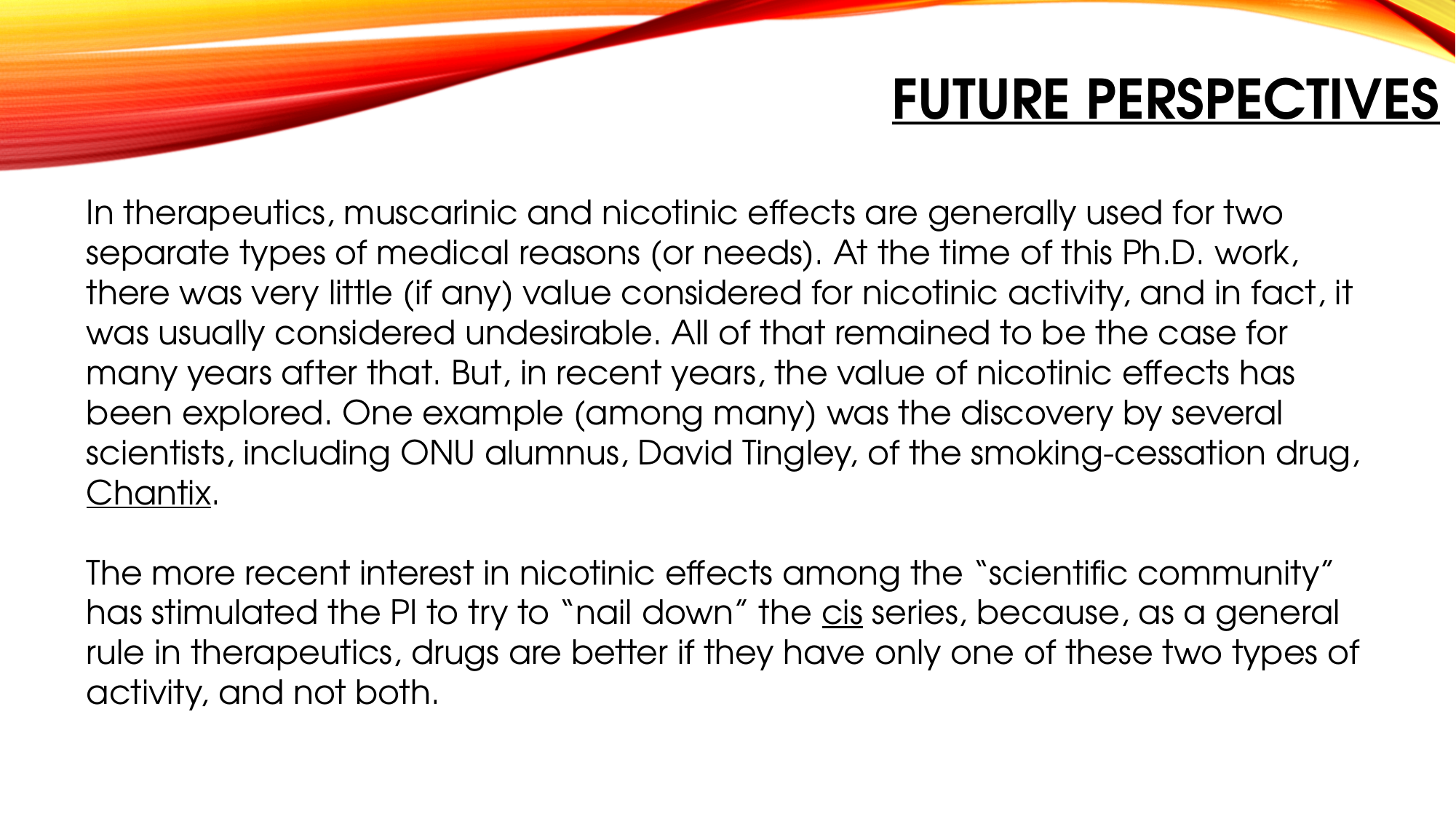

FUTURE PERSPECTIVES
In therapeutics, muscarinic and nicotinic effects are generally used for two separate types of medical reasons (or needs). At the time of this Ph.D. work, there was very little (if any) value considered for nicotinic activity, and in fact, it was usually considered undesirable. All of that remained to be the case for many years after that. But, in recent years, the value of nicotinic effects has been explored. One example (among many) was the discovery by several scientists, including ONU alumnus, David Tingley, of the smoking-cessation drug, Chantix.

The more recent interest in nicotinic effects among the “scientific community” has stimulated the PI to try to “nail down” the cis series, because, as a general rule in therapeutics, drugs are better if they have only one of these two types of activity, and not both.